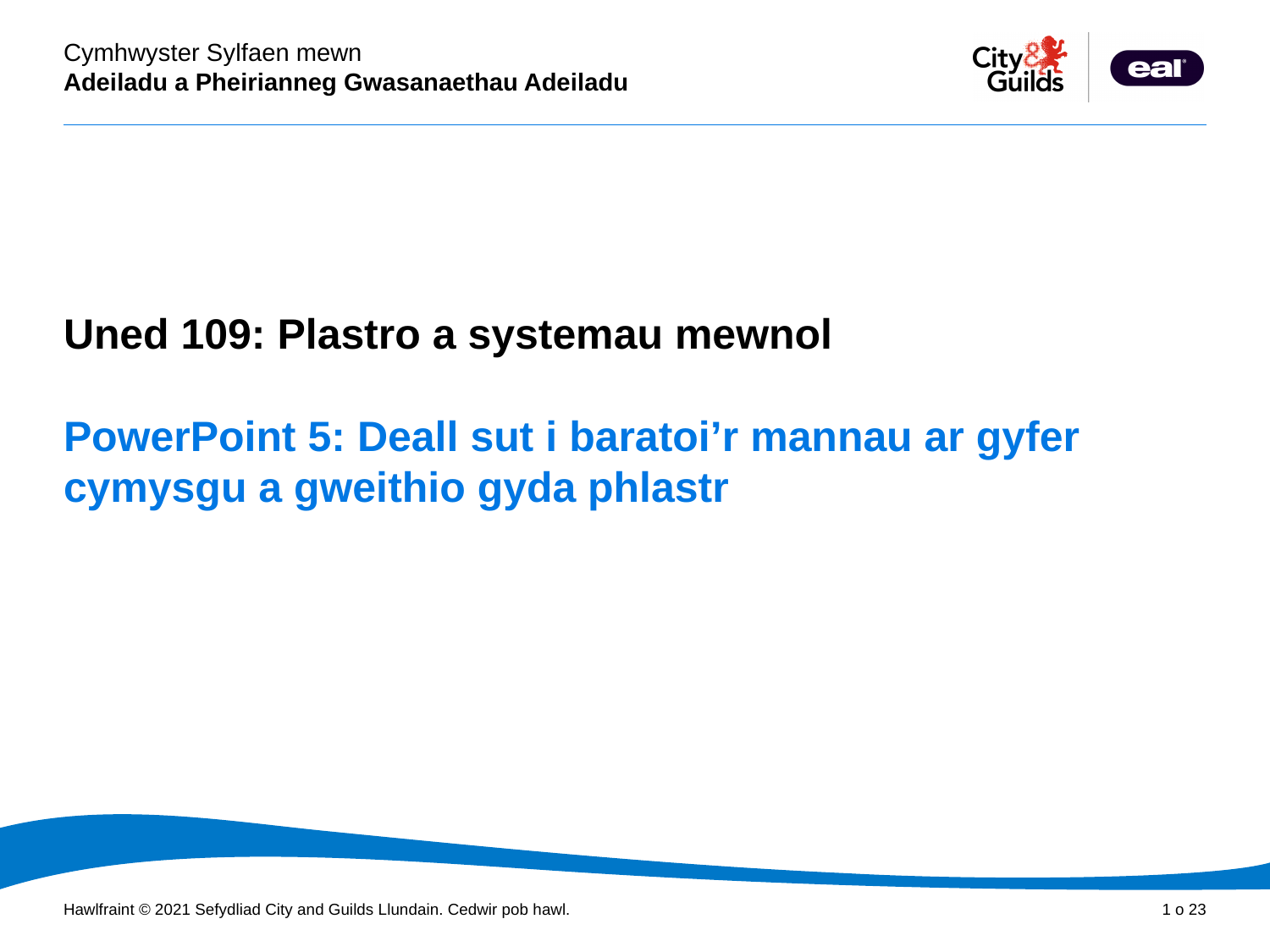

Cyflwyniad PowerPoint
Uned 109: Plastro a systemau mewnol
# PowerPoint 5: Deall sut i baratoi’r mannau ar gyfer cymysgu a gweithio gyda phlastr